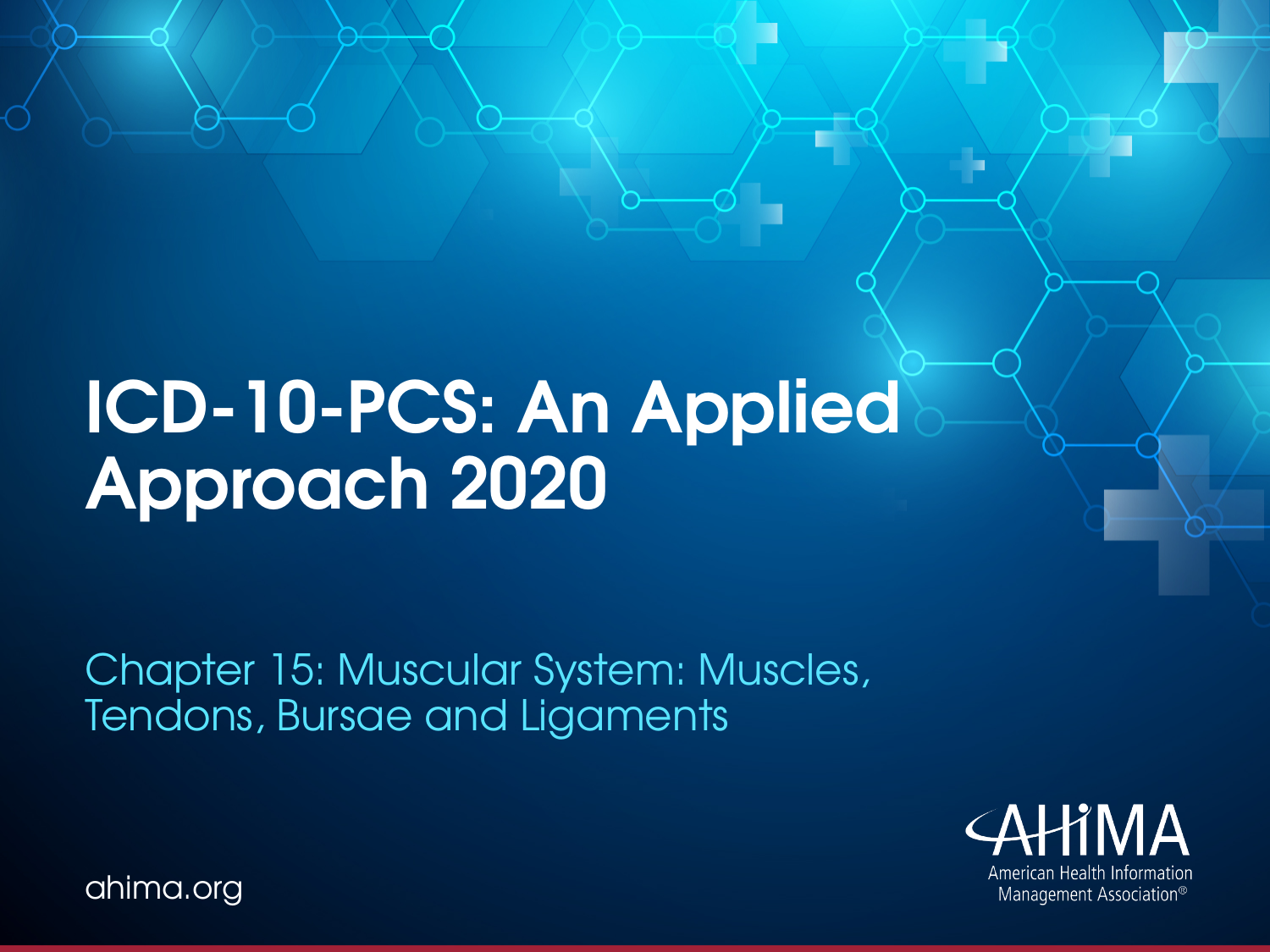

# ICD-10-PCS: An Applied Approach 2020
Chapter 15: Muscular System: Muscles, Tendons, Bursae and Ligaments